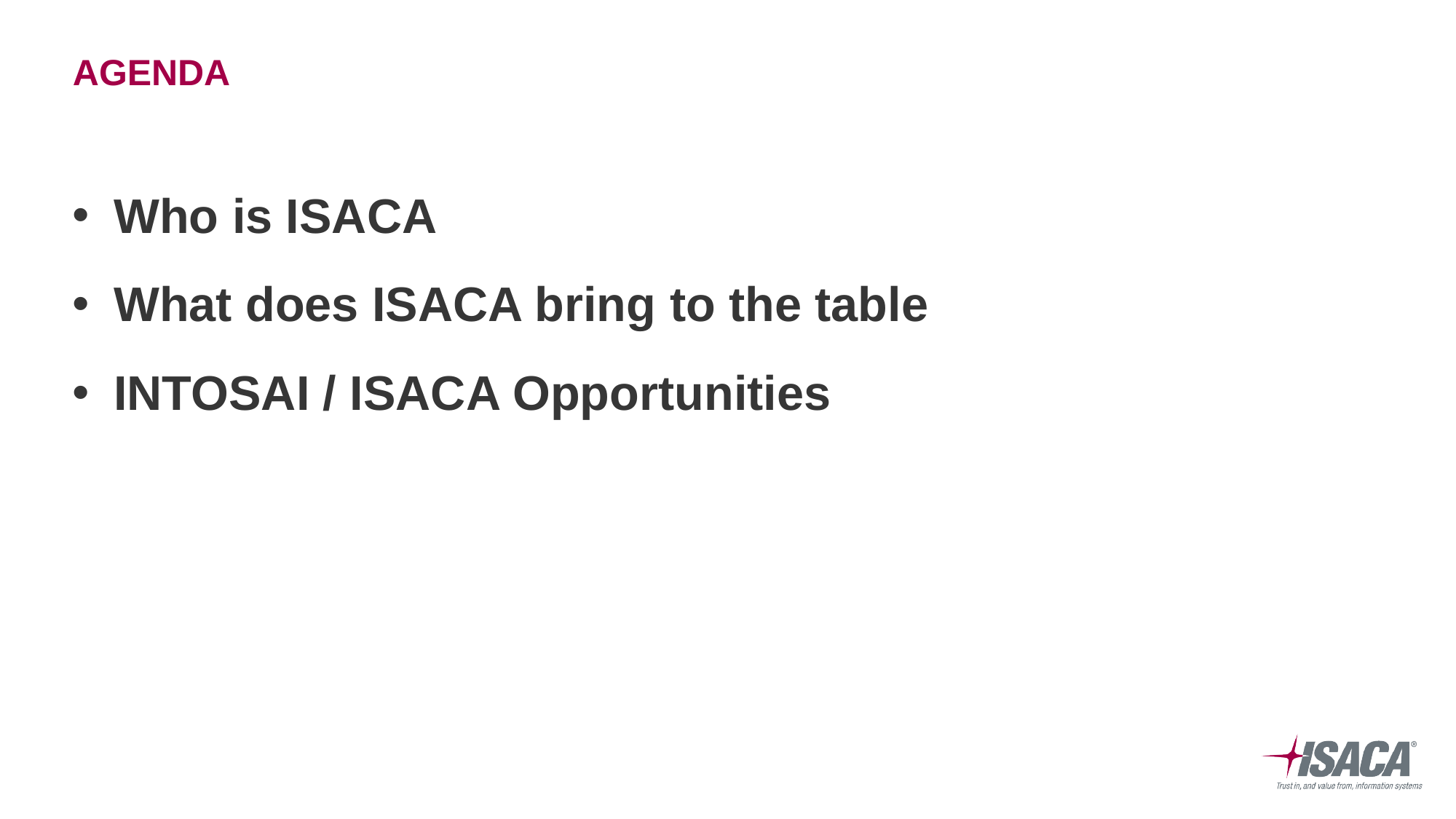

# agenda
Who is ISACA
What does ISACA bring to the table
INTOSAI / ISACA Opportunities